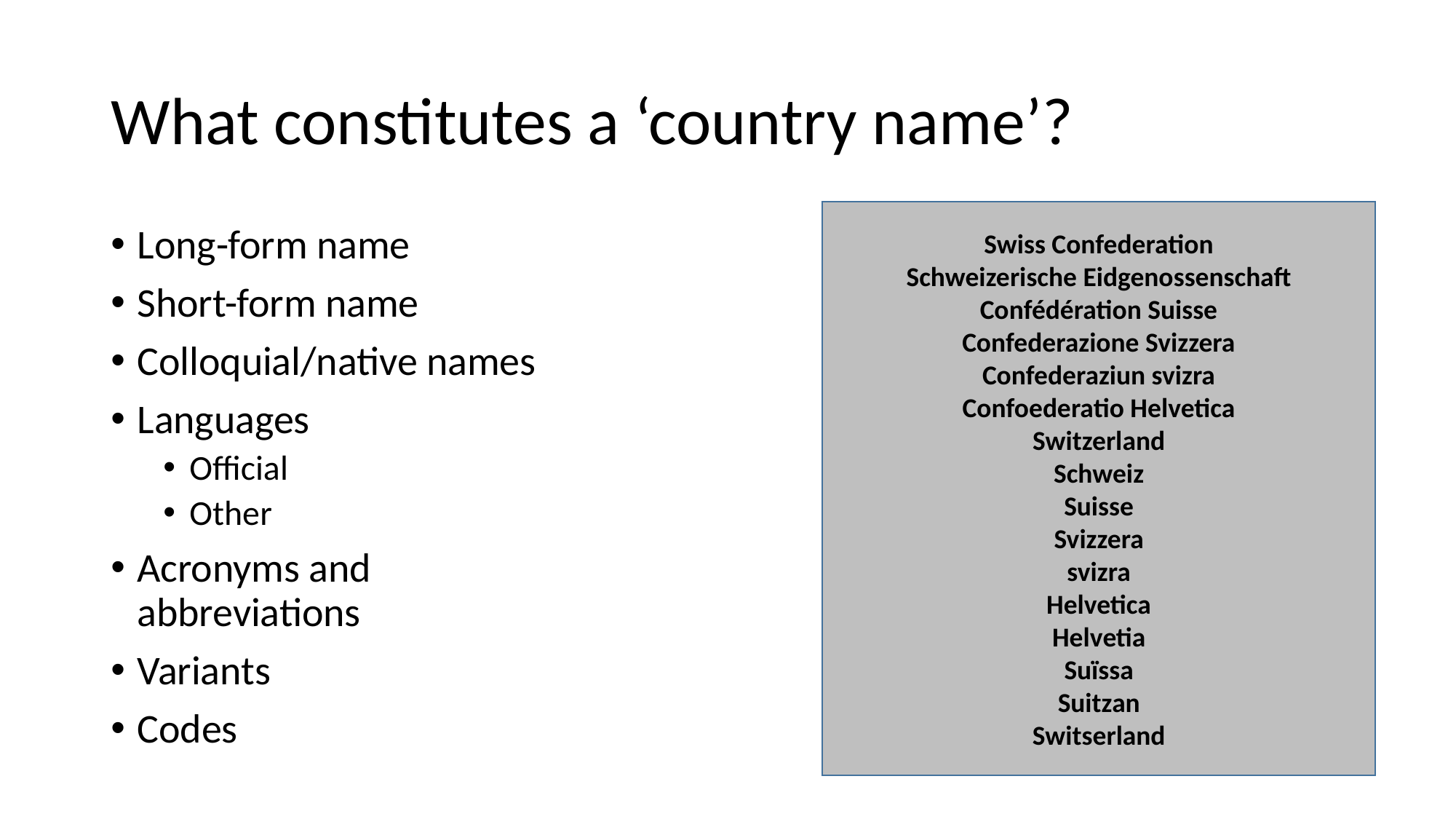

# What constitutes a ‘country name’?
Swiss Confederation
Schweizerische Eidgenossenschaft
Confédération Suisse
Confederazione Svizzera
Confederaziun svizra
Confoederatio Helvetica
Switzerland
Schweiz
Suisse
Svizzera
svizra
Helvetica
Helvetia
Suïssa
Suitzan
Switserland
Long-form name
Short-form name
Colloquial/native names
Languages
Official
Other
Acronyms and abbreviations
Variants
Codes